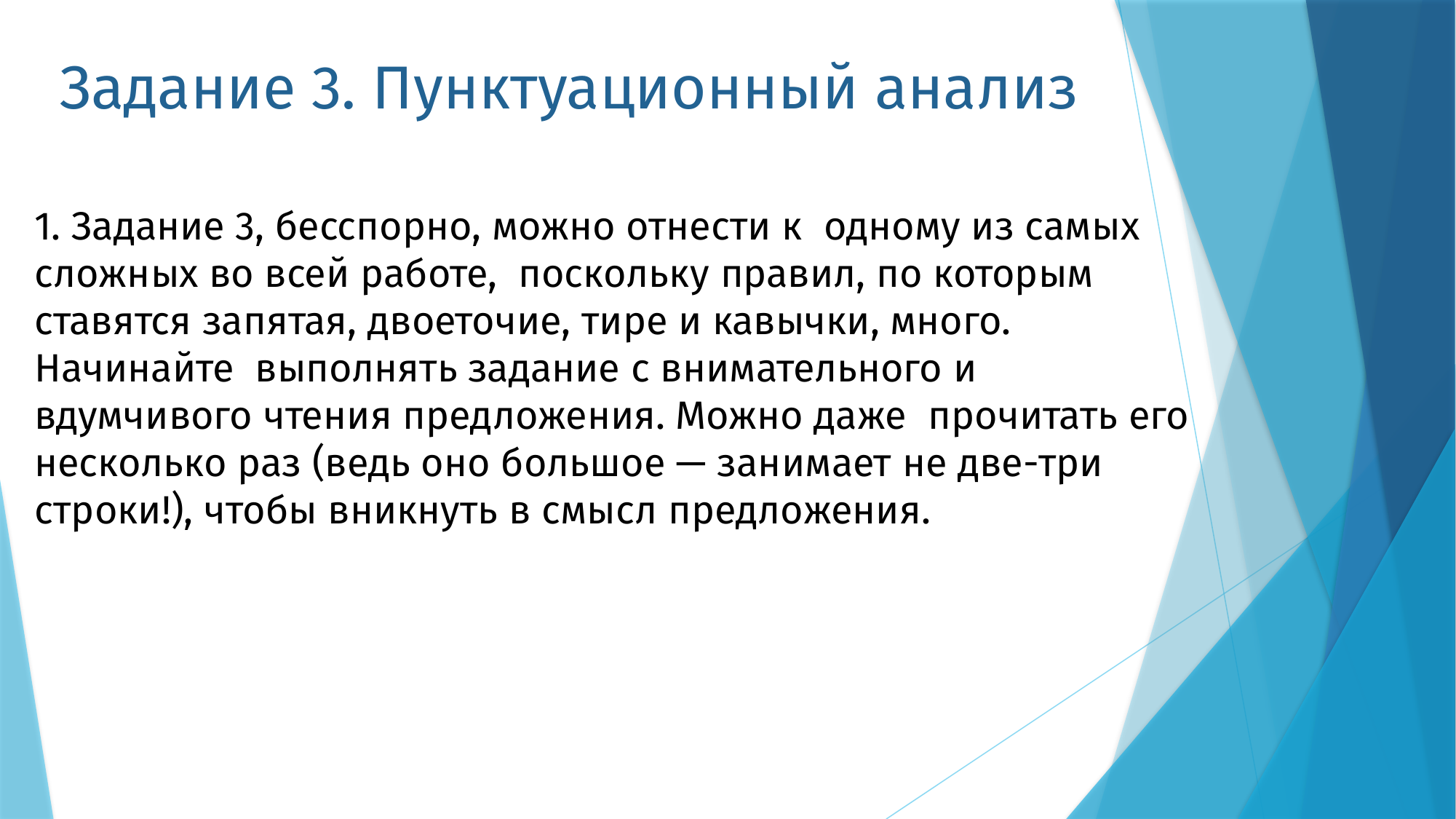

# Задание 3. Пунктуационный анализ
1. Задание 3, бесспорно, можно отнести к  одному из самых сложных во всей работе,  поскольку правил, по которым ставятся запятая, двоеточие, тире и кавычки, много. Начинайте  выполнять задание с внимательного и  вдумчивого чтения предложения. Можно даже  прочитать его несколько раз (ведь оно большое — занимает не две-три строки!), чтобы вникнуть в смысл предложения.